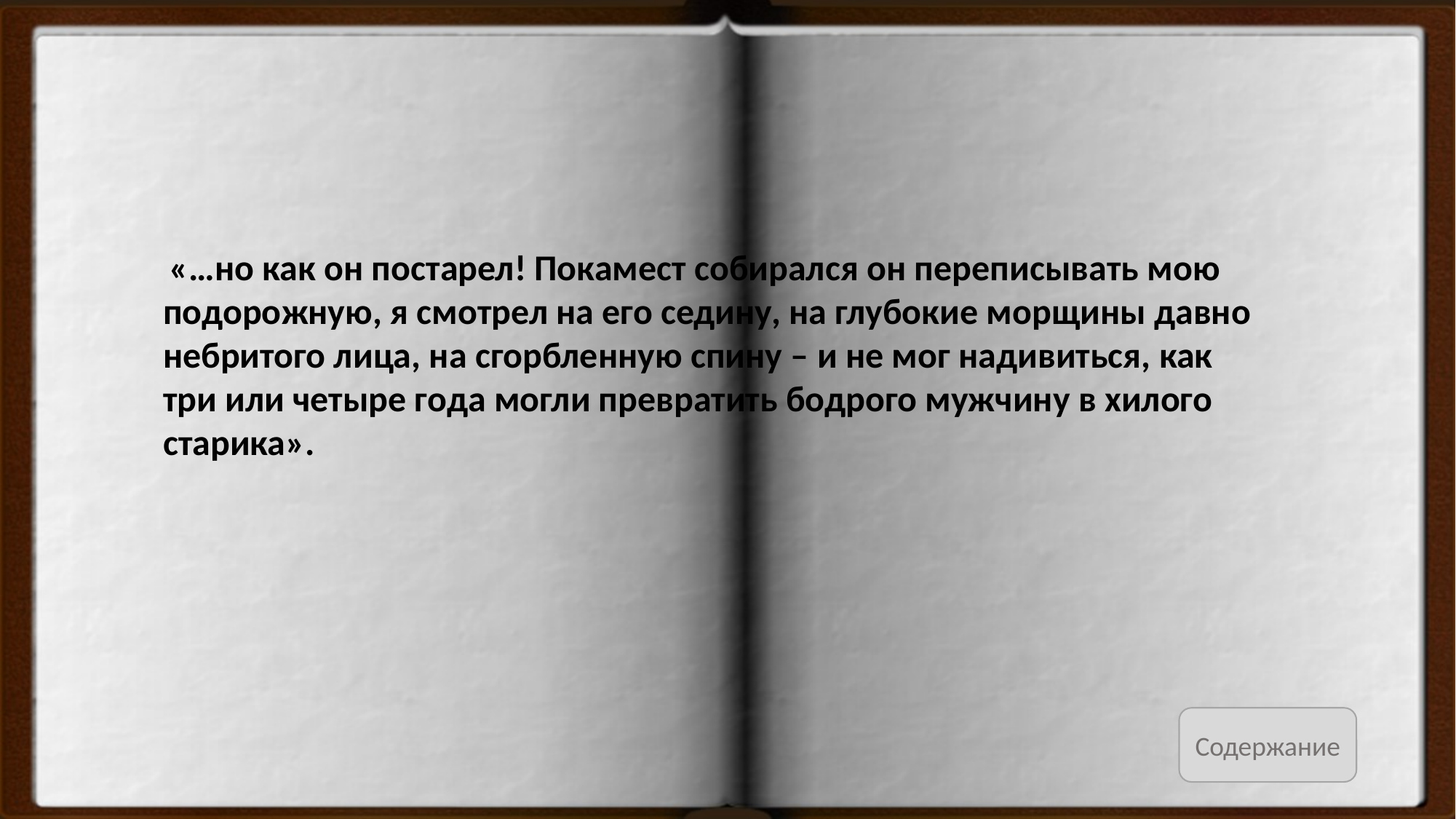

«…но как он постарел! Покамест собирался он переписывать мою подорожную, я смотрел на его седину, на глубокие морщины давно небритого лица, на сгорбленную спину – и не мог надивиться, как три или четыре года могли превратить бодрого мужчину в хилого старика».
Содержание